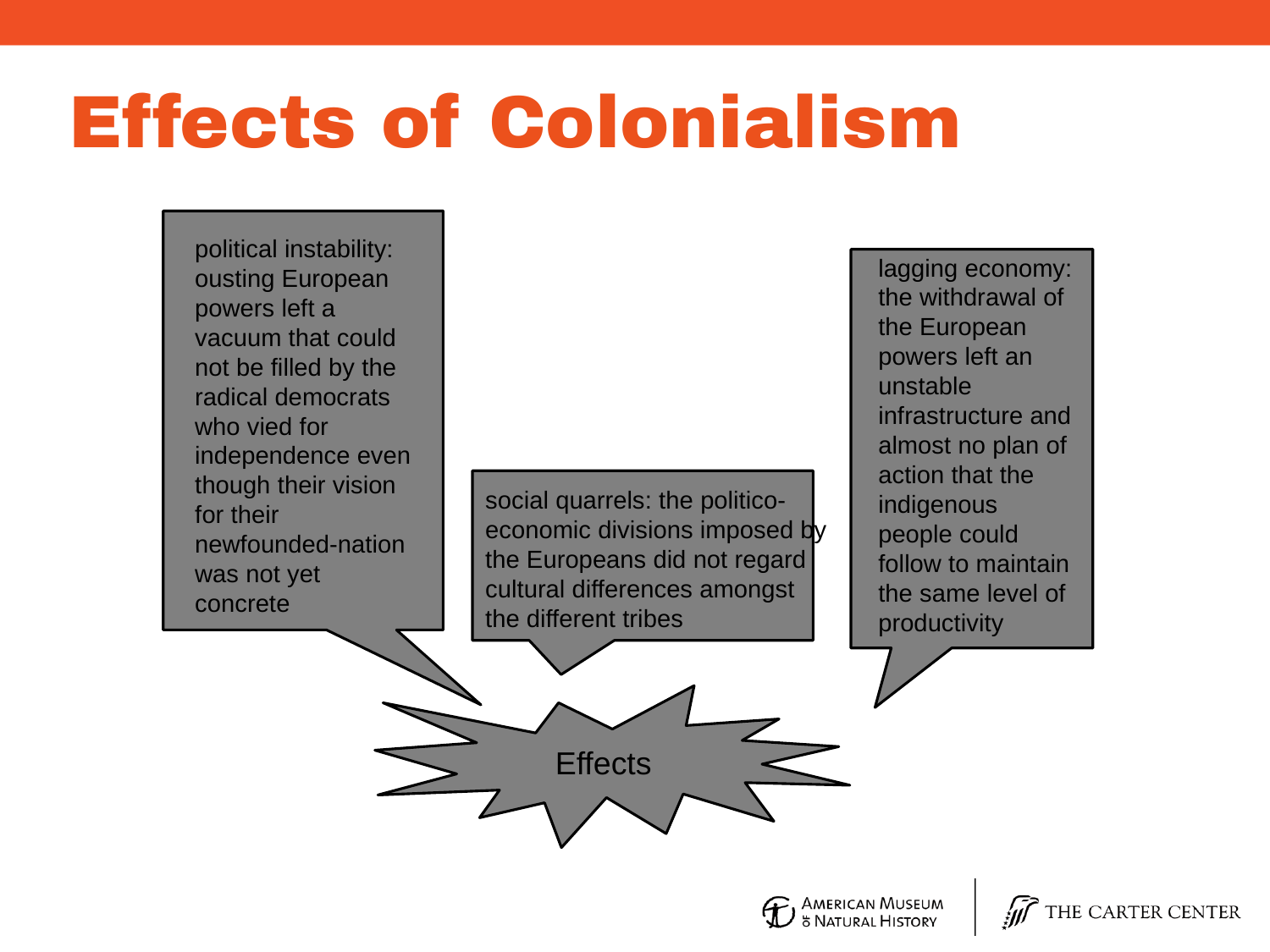

Effects of Colonialism

political instability: ousting European powers left a vacuum that could not be filled by the radical democrats who vied for independence even though their vision for their newfounded-nation was not yet concrete
lagging economy: the withdrawal of the European powers left an unstable infrastructure and almost no plan of action that the indigenous people could follow to maintain the same level of productivity

social quarrels: the politico-economic divisions imposed by the Europeans did not regard cultural differences amongst the different tribes

Effects